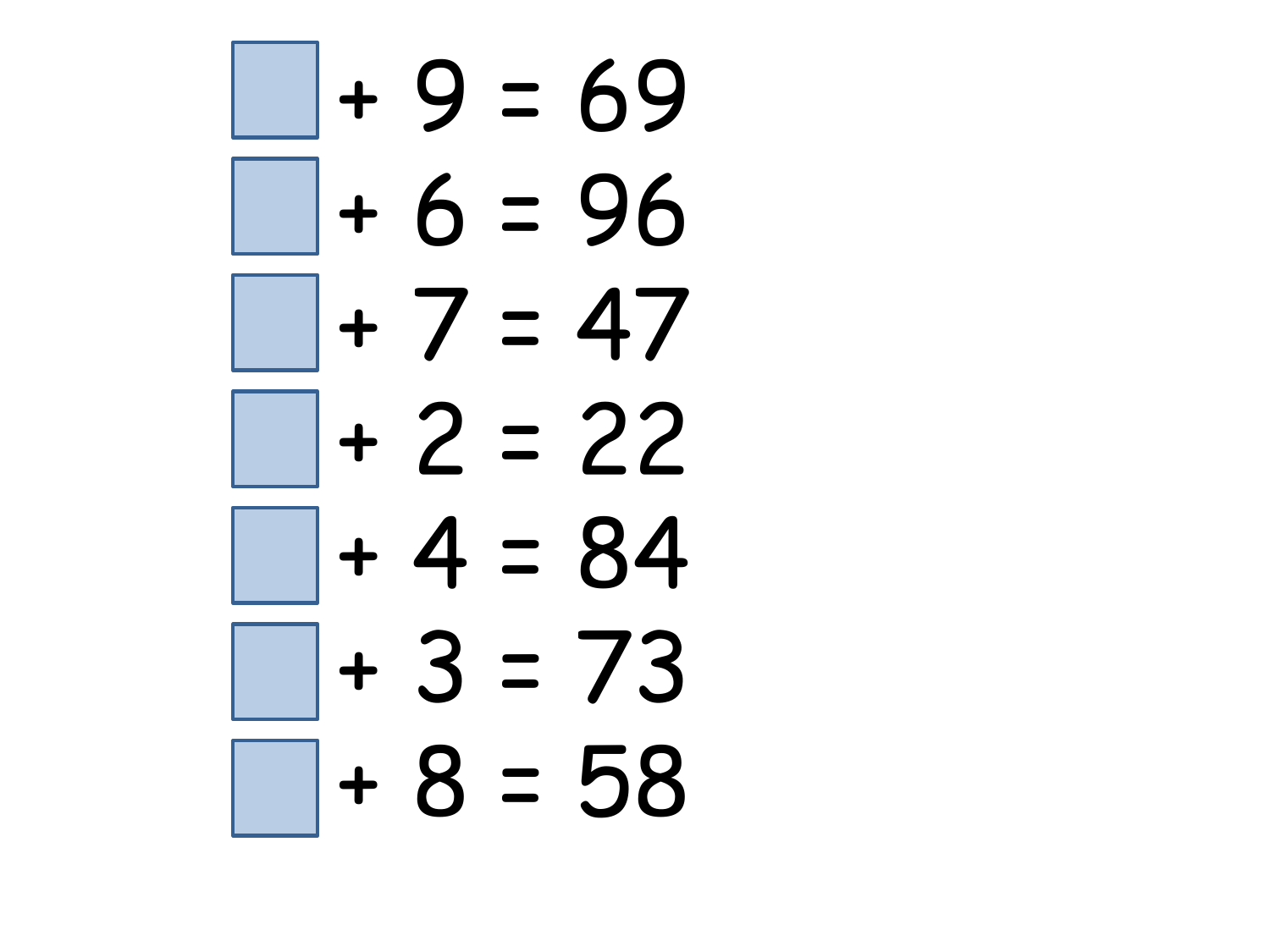

+ 9 = 69
    + 6 = 96
    + 7 = 47
    + 2 = 22
    + 4 = 84
    + 3 = 73
    + 8 = 58